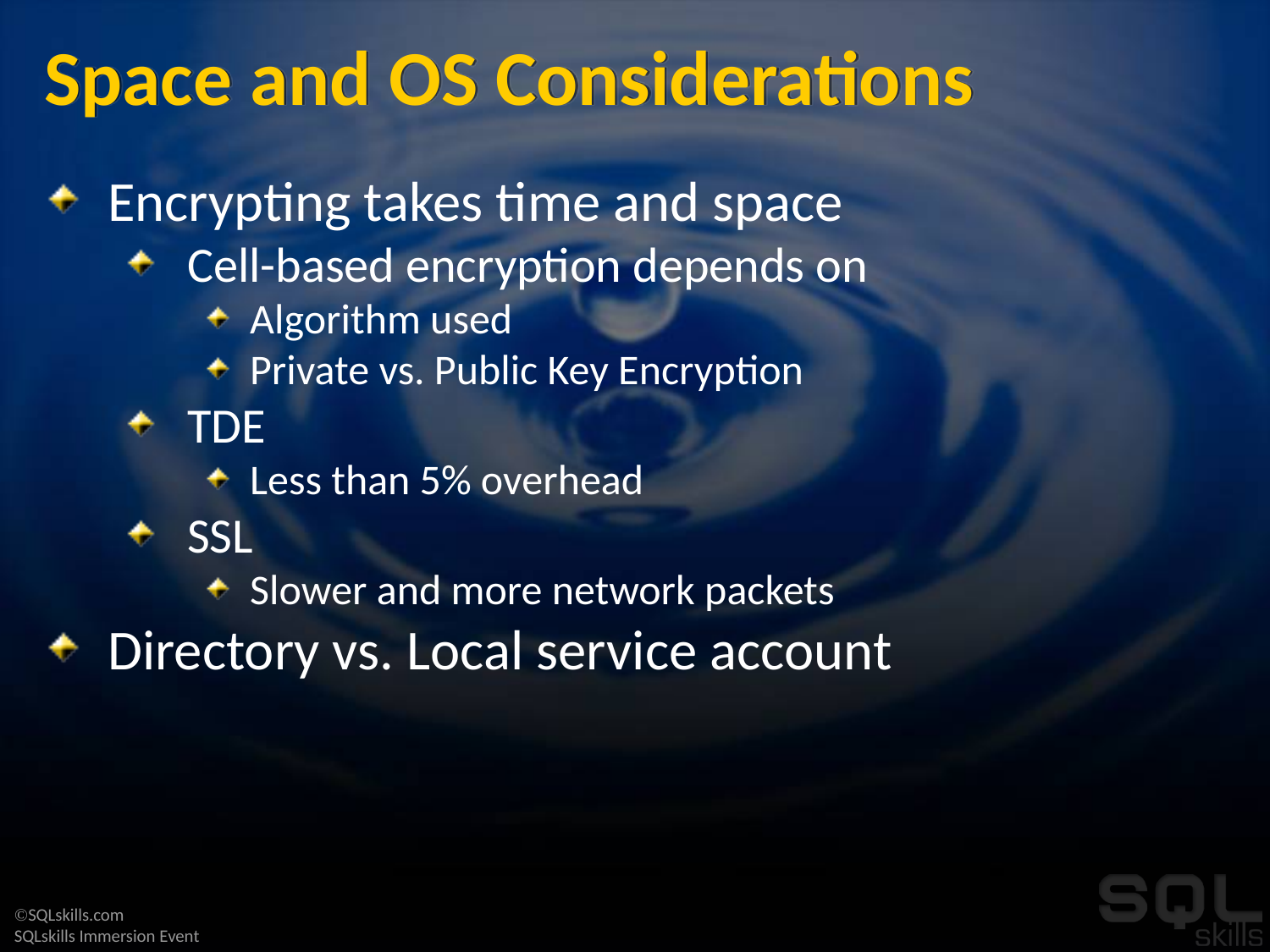

# Space and OS Considerations
Encrypting takes time and space
Cell-based encryption depends on
Algorithm used
Private vs. Public Key Encryption
TDE
Less than 5% overhead
SSL
Slower and more network packets
Directory vs. Local service account